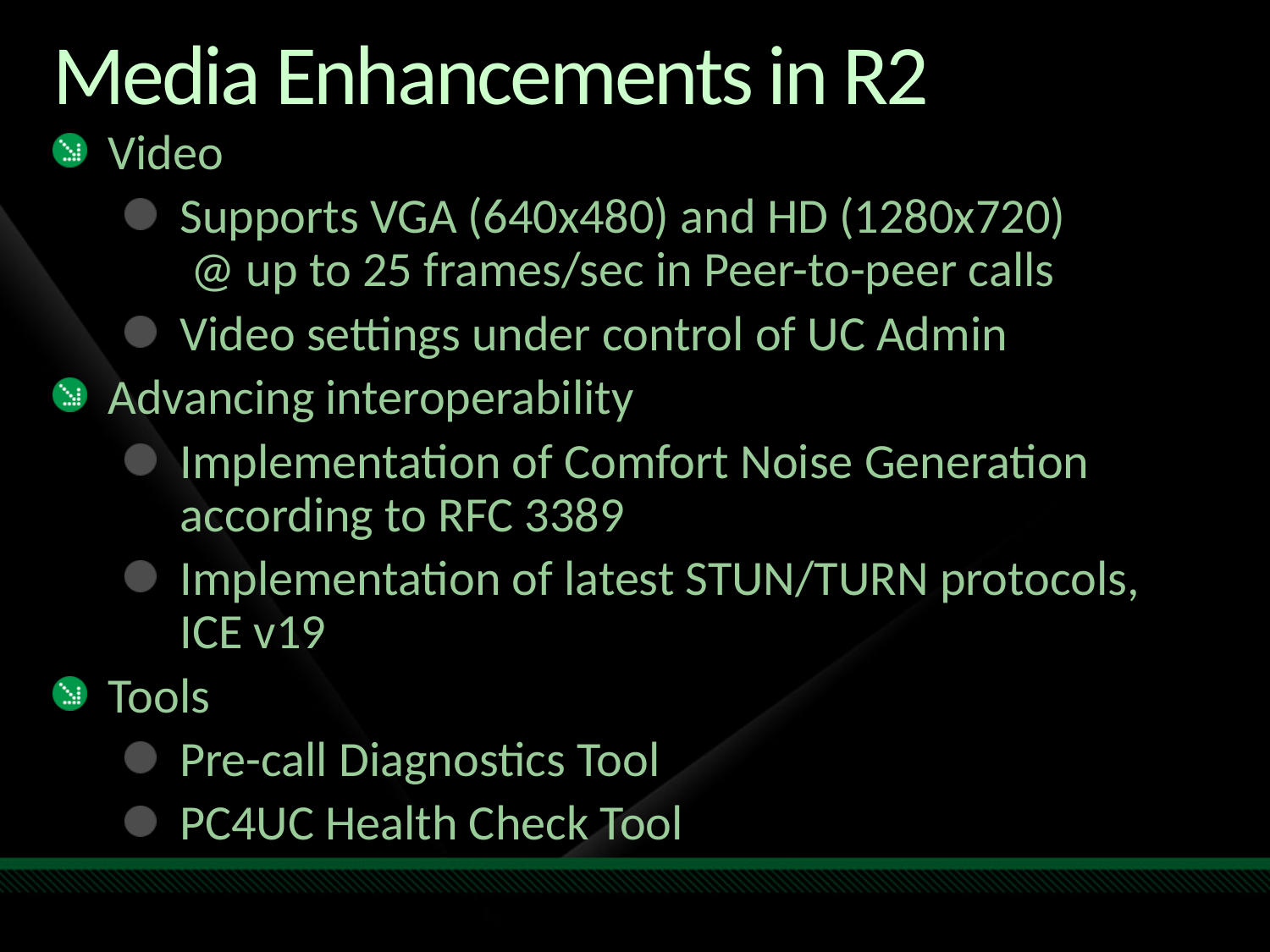

# Media Enhancements in R2
Video
Supports VGA (640x480) and HD (1280x720)
 @ up to 25 frames/sec in Peer-to-peer calls
Video settings under control of UC Admin
Advancing interoperability
Implementation of Comfort Noise Generation
according to RFC 3389
Implementation of latest STUN/TURN protocols,
ICE v19
Tools
Pre-call Diagnostics Tool
PC4UC Health Check Tool